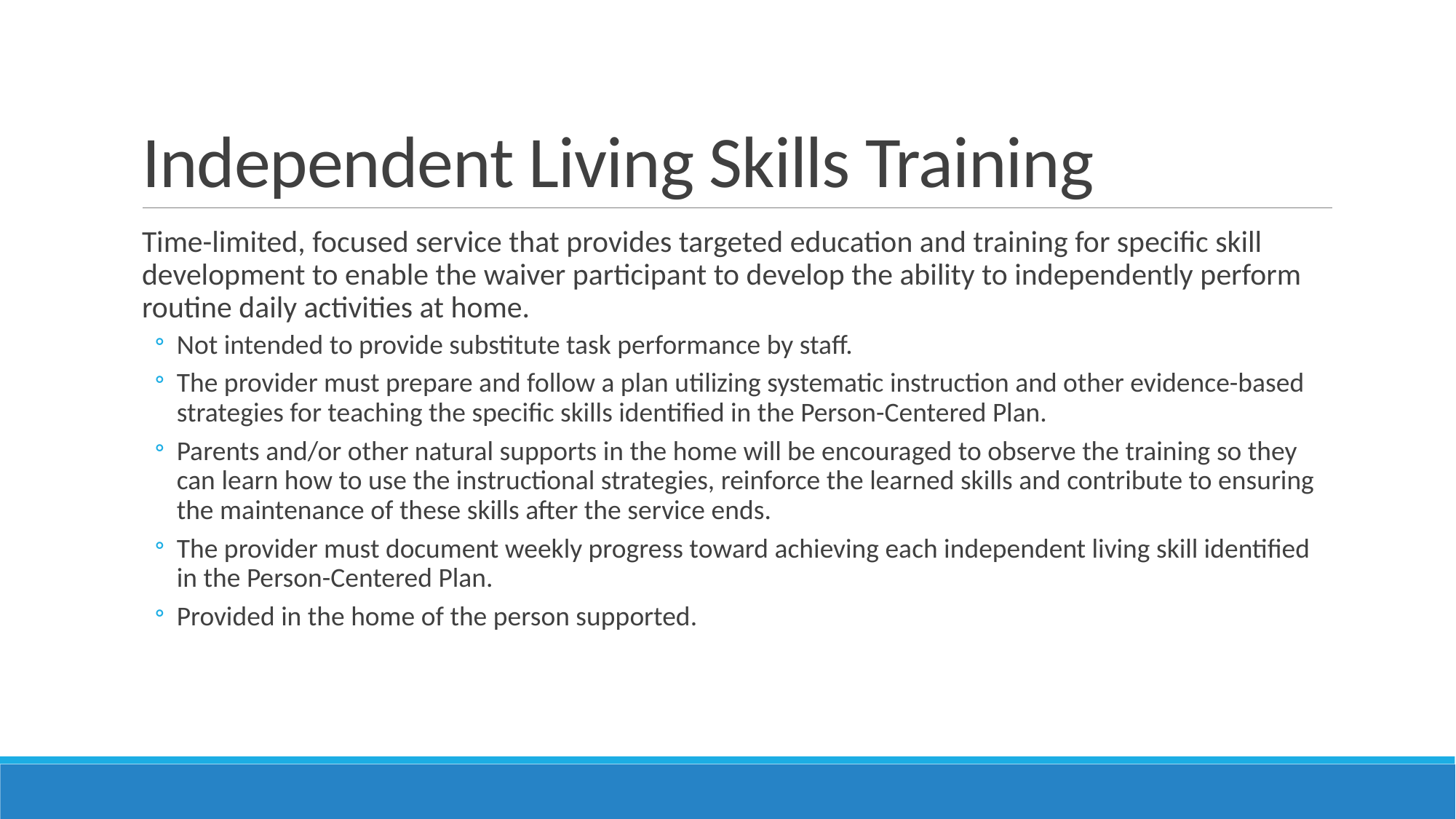

# Independent Living Skills Training
Time-limited, focused service that provides targeted education and training for specific skill development to enable the waiver participant to develop the ability to independently perform routine daily activities at home.
Not intended to provide substitute task performance by staff.
The provider must prepare and follow a plan utilizing systematic instruction and other evidence-based strategies for teaching the specific skills identified in the Person-Centered Plan.
Parents and/or other natural supports in the home will be encouraged to observe the training so they can learn how to use the instructional strategies, reinforce the learned skills and contribute to ensuring the maintenance of these skills after the service ends.
The provider must document weekly progress toward achieving each independent living skill identified in the Person-Centered Plan.
Provided in the home of the person supported.